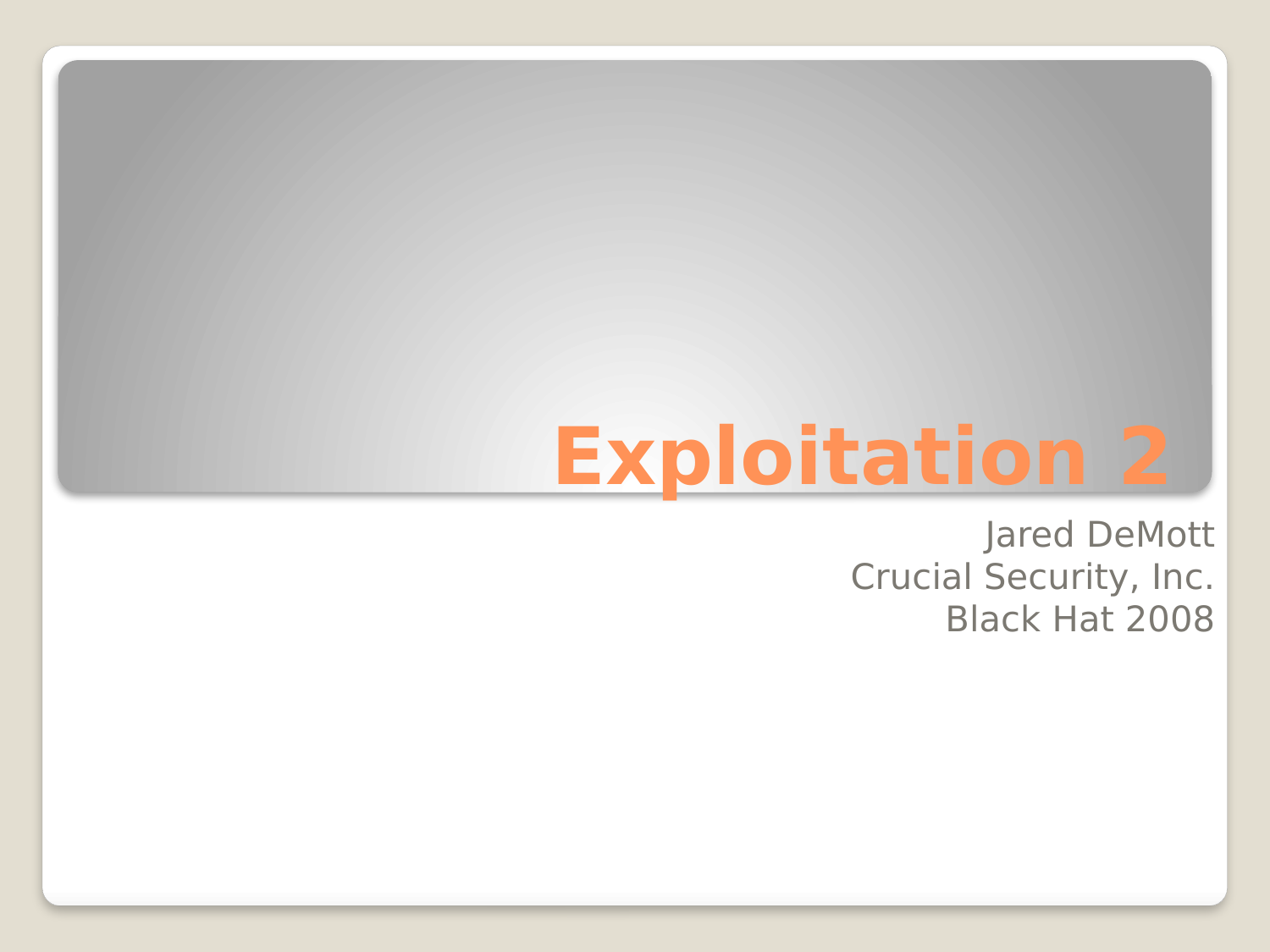

# Exploitation 2
Jared DeMott
Crucial Security, Inc.
Black Hat 2008